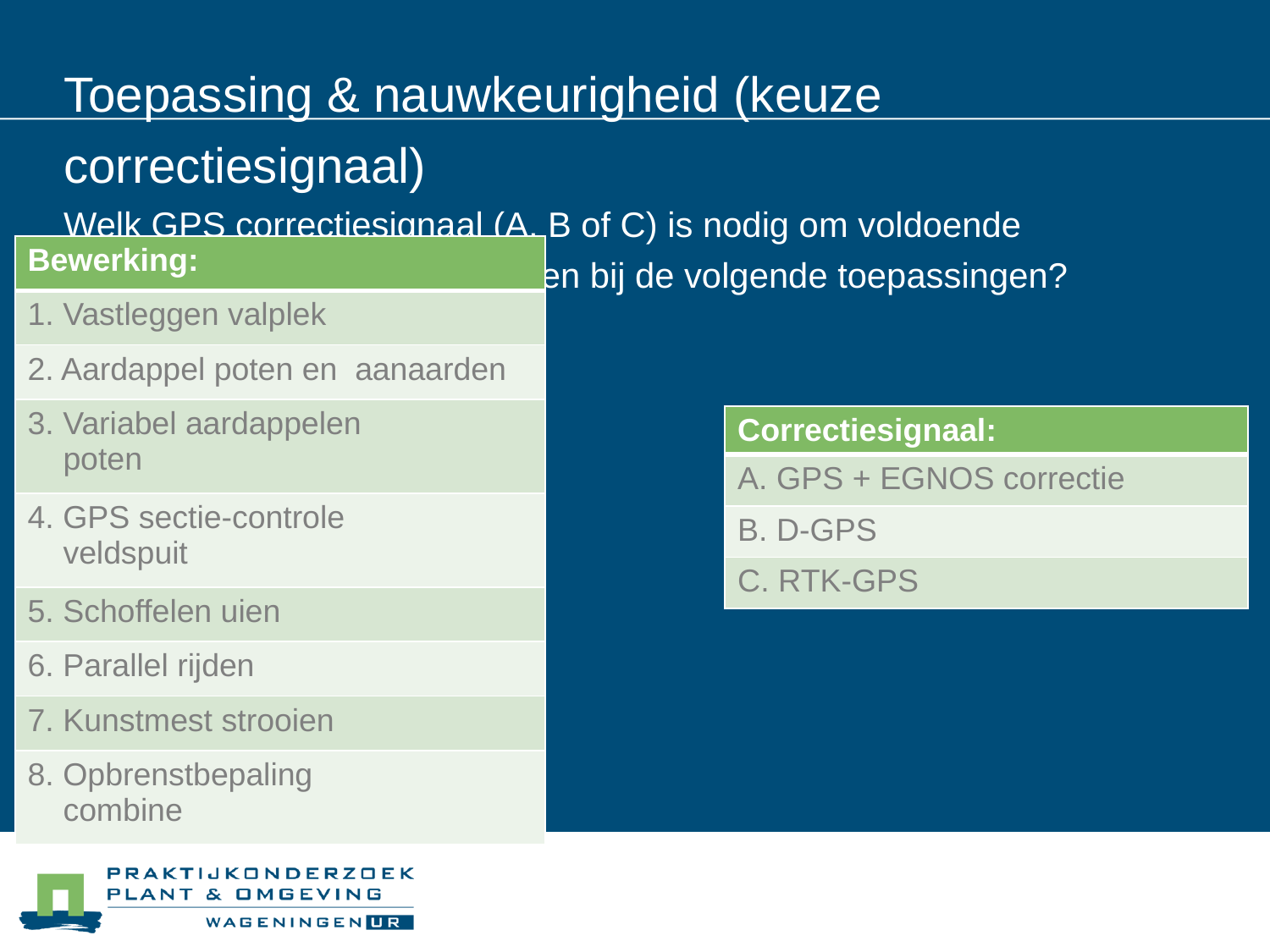

# Toepassing & nauwkeurigheid (keuze correctiesignaal) Welk GPS correctiesignaal (A, B of C) is nodig om voldoende nauwkeurig de positie te bepalen bij de volgende toepassingen?
| Bewerking: |
| --- |
| 1. Vastleggen valplek |
| 2. Aardappel poten en aanaarden |
| 3. Variabel aardappelen poten |
| 4. GPS sectie-controle veldspuit |
| 5. Schoffelen uien |
| 6. Parallel rijden |
| 7. Kunstmest strooien |
| 8. Opbrenstbepaling combine |
| Correctiesignaal: |
| --- |
| A. GPS + EGNOS correctie |
| B. D-GPS |
| C. RTK-GPS |